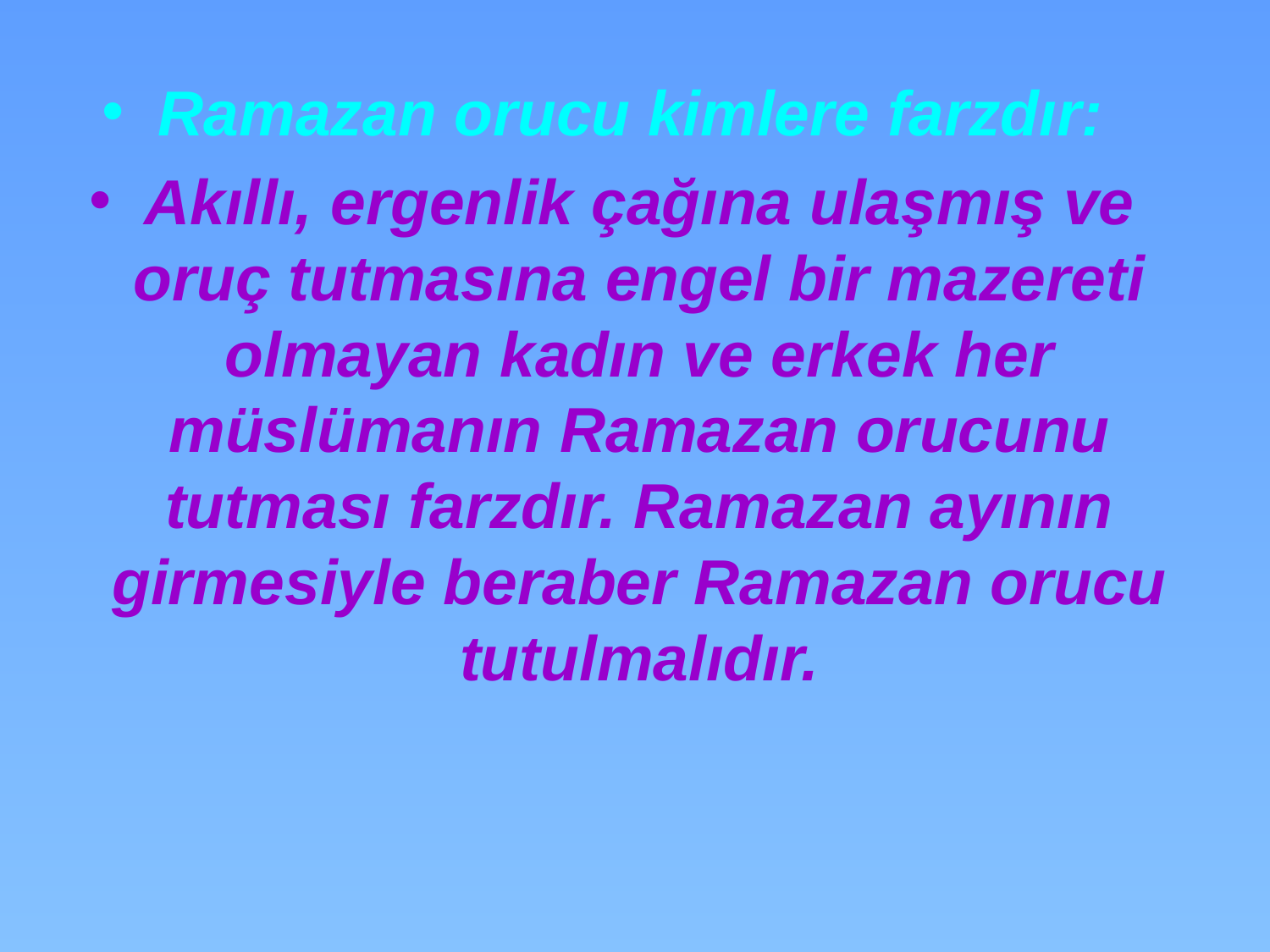

Ramazan orucu kimlere farzdır:
Akıllı, ergenlik çağına ulaşmış ve oruç tutmasına engel bir mazereti olmayan kadın ve erkek her müslümanın Ramazan orucunu tutması farzdır. Ramazan ayının girmesiyle beraber Ramazan orucu tutulmalıdır.